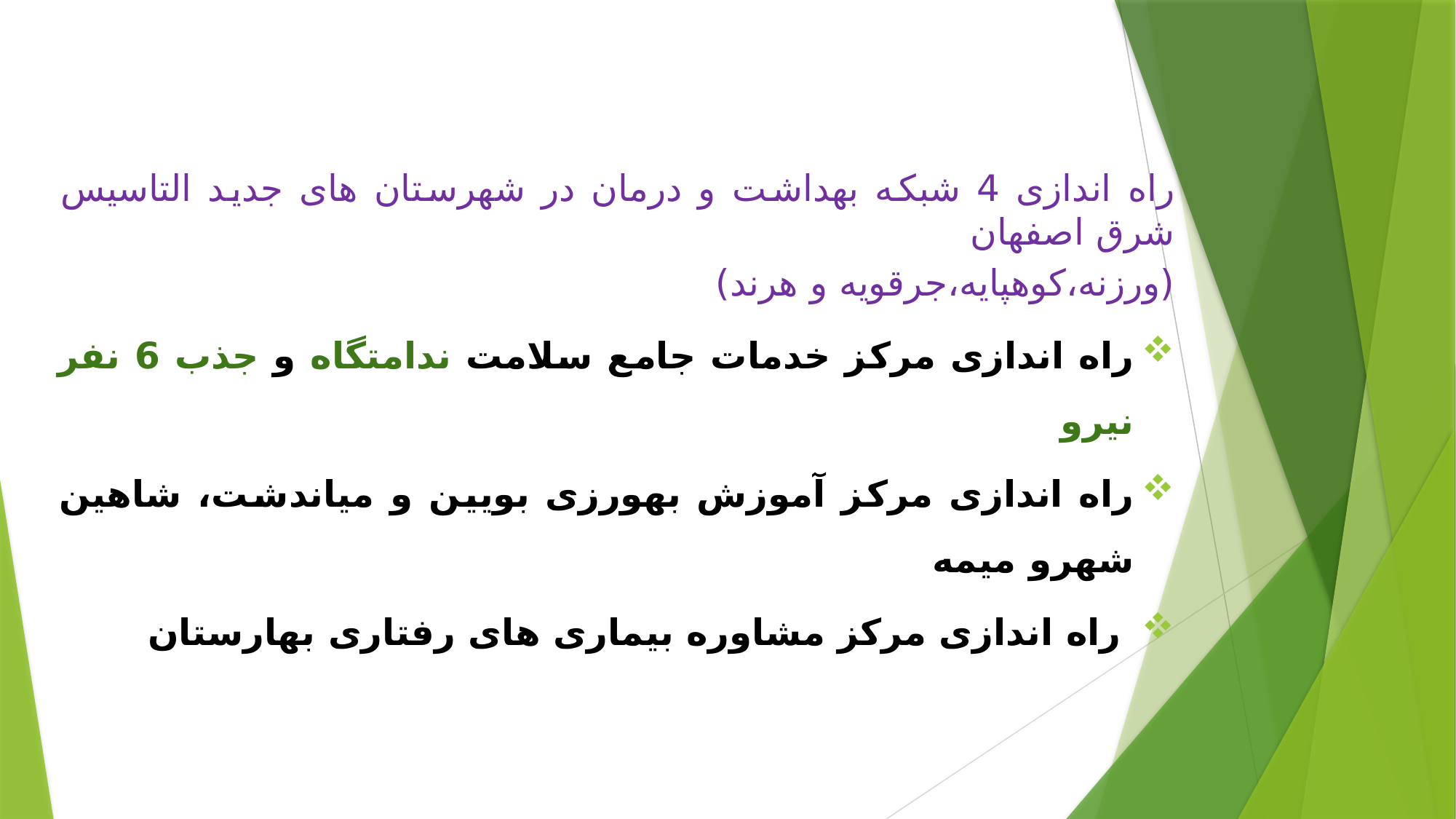

راه اندازی 4 شبکه بهداشت و درمان در شهرستان های جدید التاسیس شرق اصفهان
(ورزنه،کوهپایه،جرقویه و هرند)
راه اندازی مرکز خدمات جامع سلامت ندامتگاه و جذب 6 نفر نیرو
راه اندازی مرکز آموزش بهورزی بویین و میاندشت، شاهین شهرو میمه
 راه اندازی مرکز مشاوره بیماری های رفتاری بهارستان